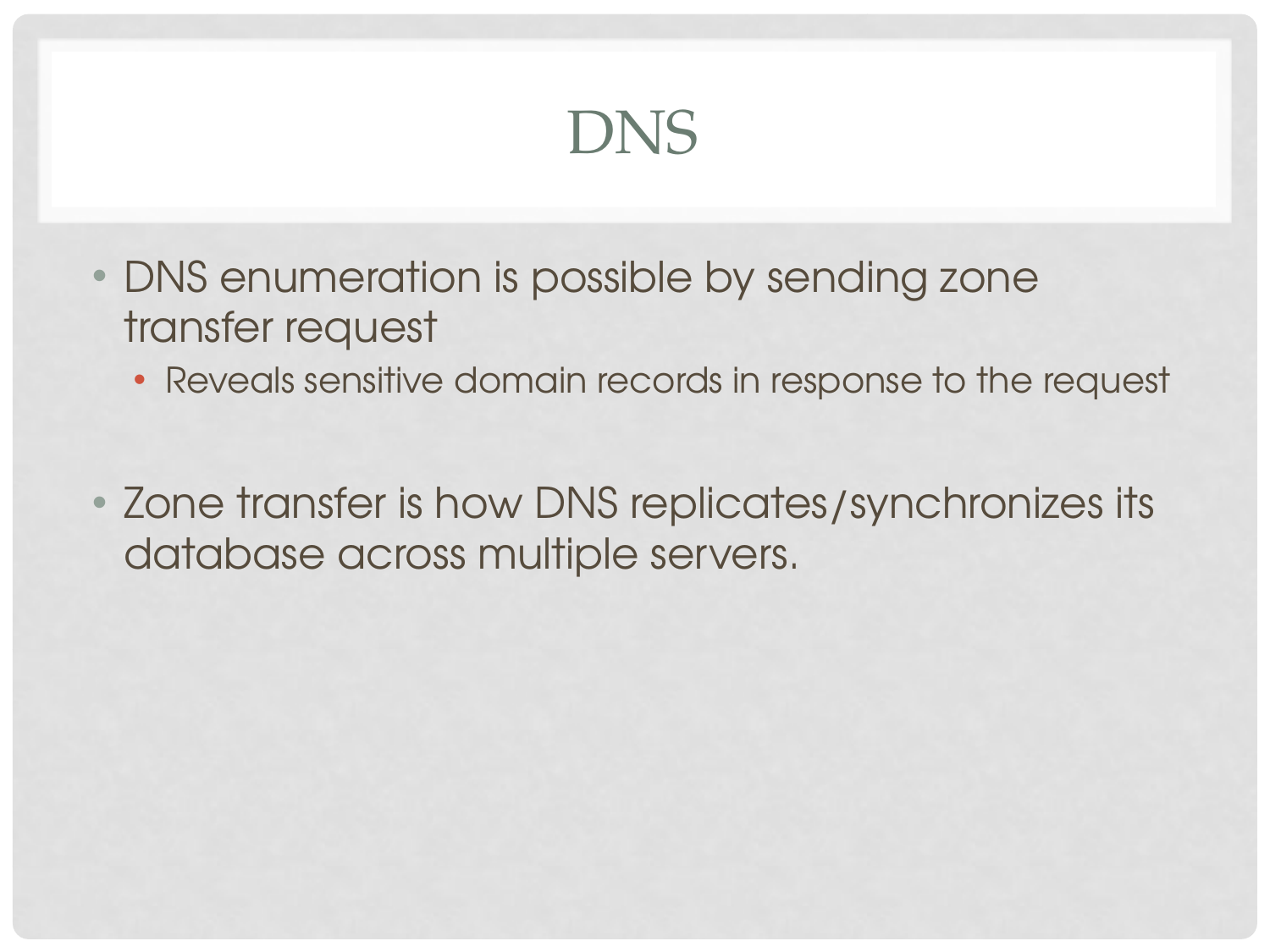

# DNS
DNS enumeration is possible by sending zone transfer request
Reveals sensitive domain records in response to the request

Zone transfer is how DNS replicates/synchronizes its database across multiple servers.